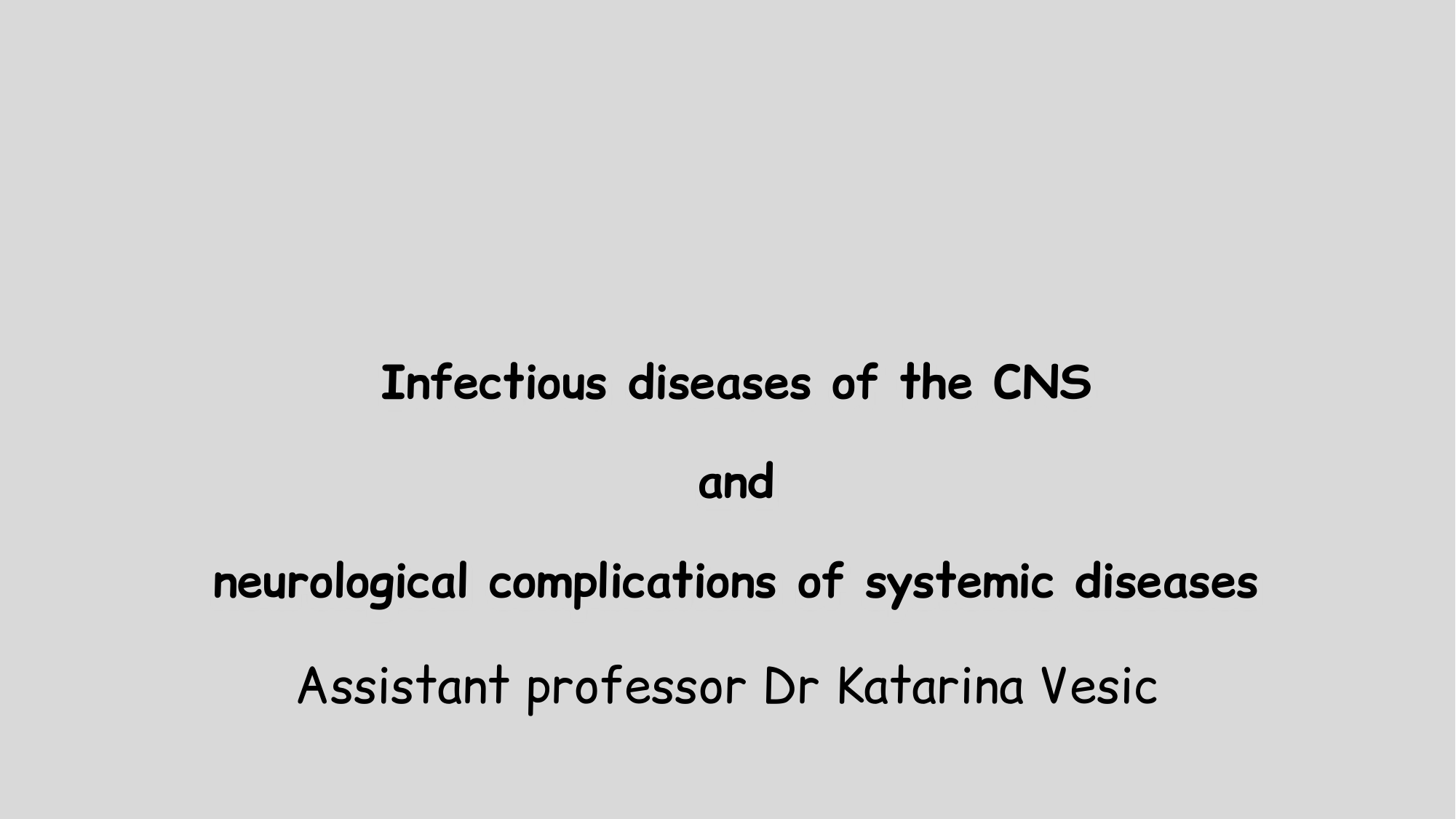

# Infectious diseases of the CNS and neurological complications of systemic diseases
Assistant professor Dr Katarina Vesic